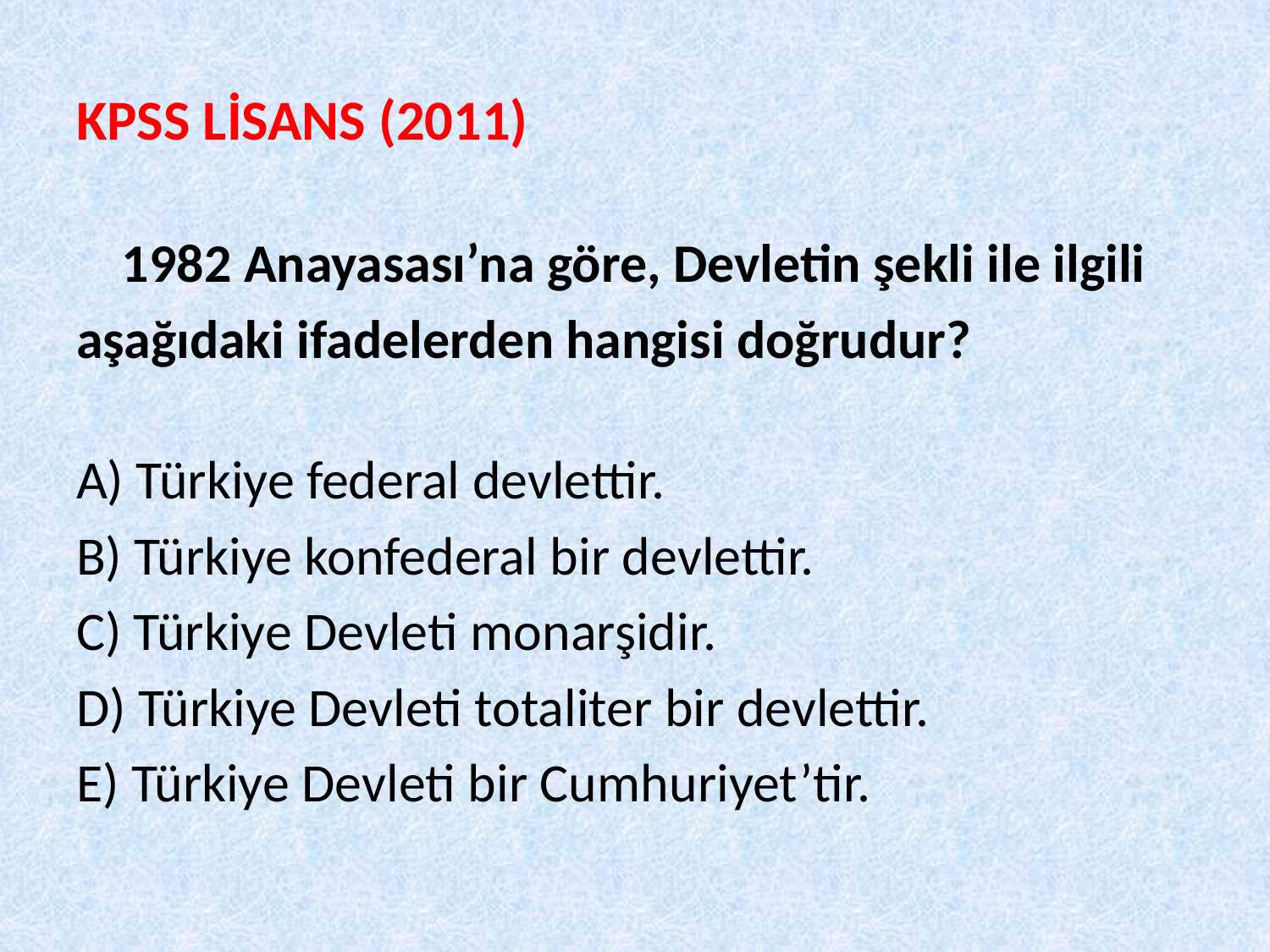

# KPSS LİSANS (2011)
	1982 Anayasası’na göre, Devletin şekli ile ilgili
aşağıdaki ifadelerden hangisi doğrudur?
A) Türkiye federal devlettir.
B) Türkiye konfederal bir devlettir.
C) Türkiye Devleti monarşidir.
D) Türkiye Devleti totaliter bir devlettir.
E) Türkiye Devleti bir Cumhuriyet’tir.